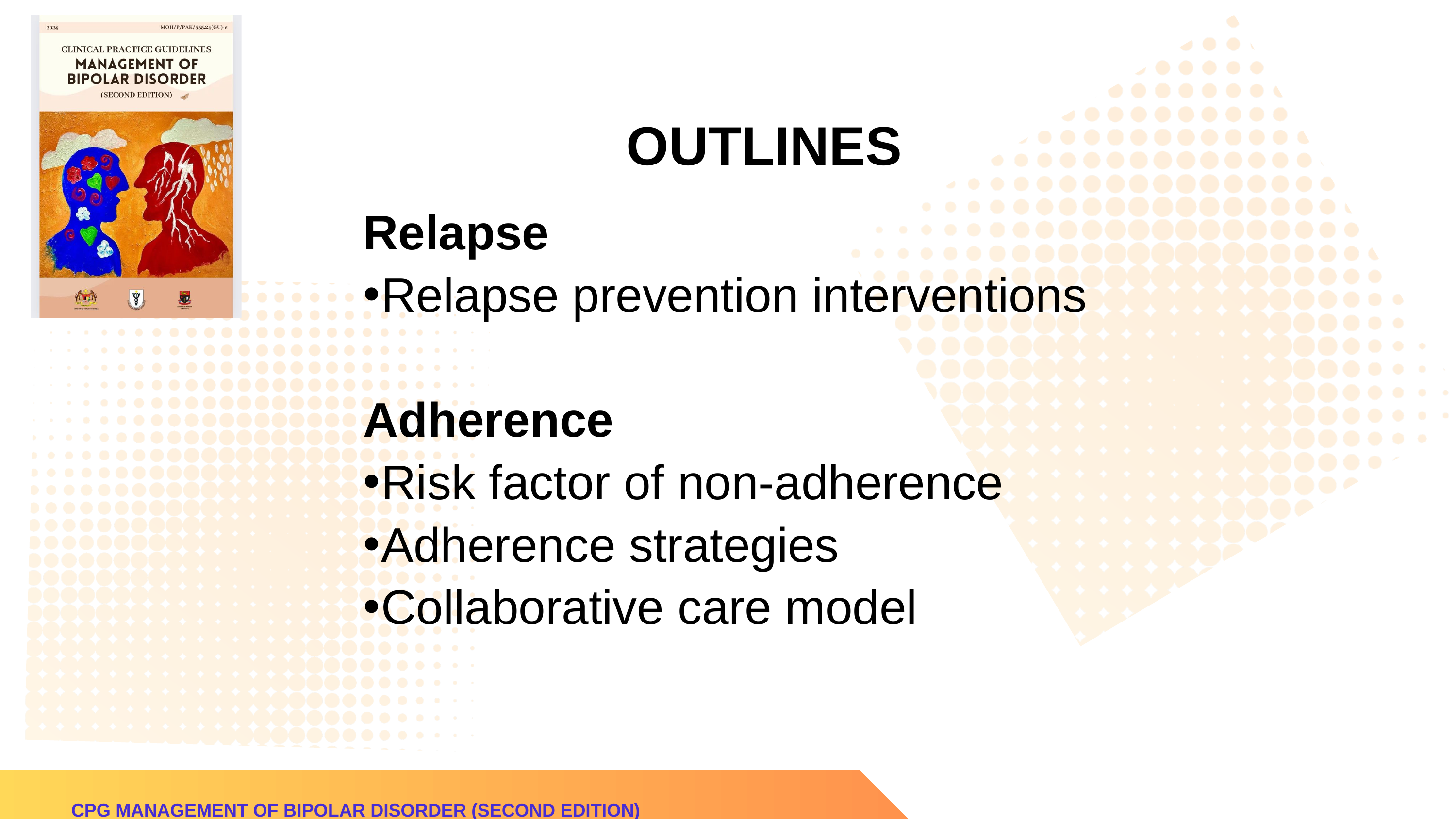

OUTLINES

Relapse
Relapse prevention interventions

Adherence
Risk factor of non-adherence
Adherence strategies
Collaborative care model

CPG MANAGEMENT OF BIPOLAR DISORDER (SECOND EDITION)